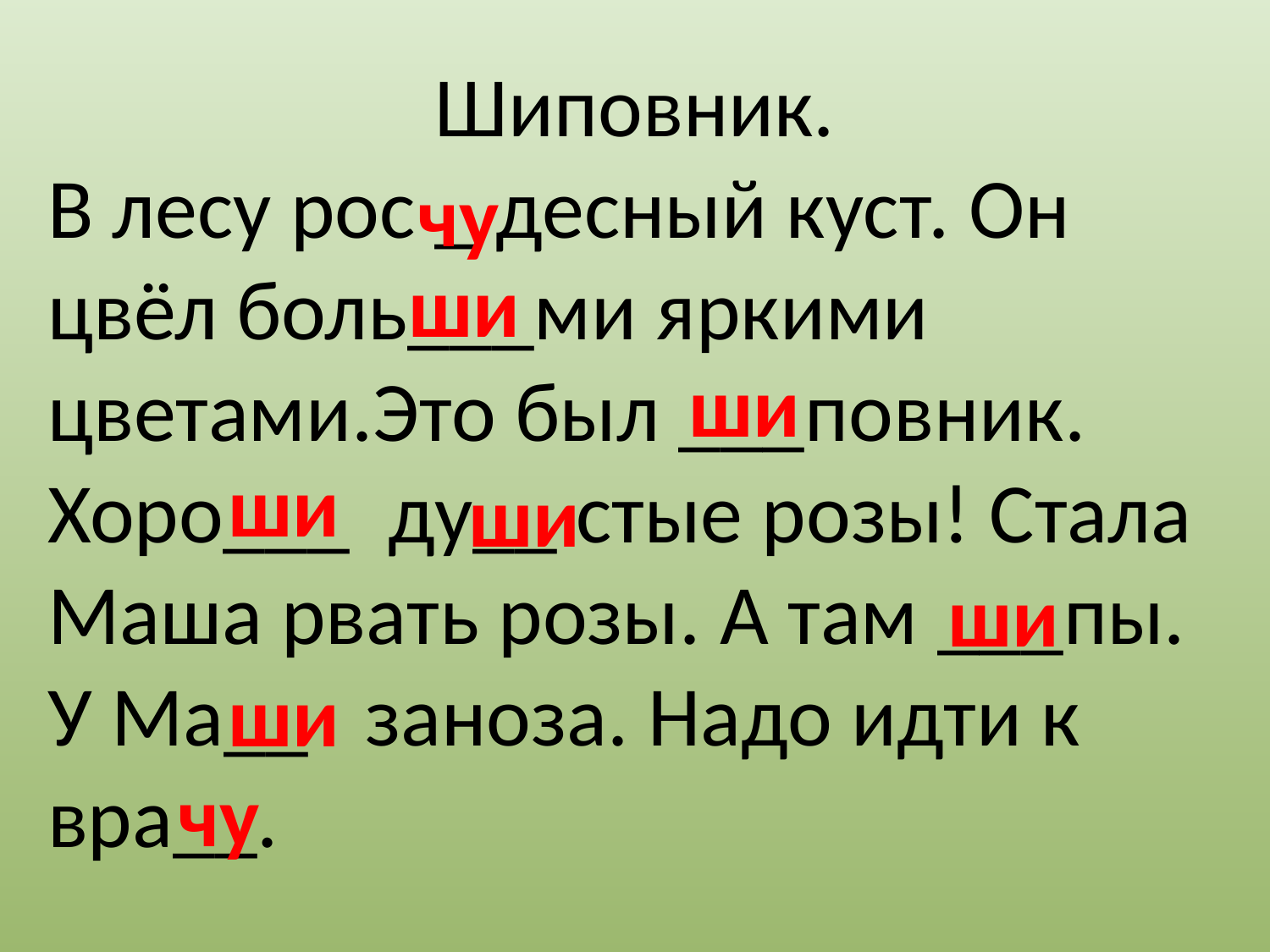

Шиповник.
В лесу рос _ десный куст. Он цвёл боль___ми яркими цветами.Это был ___повник. Хоро___  ду__ стые розы! Стала Маша рвать розы. А там ___пы. У Ма__   заноза. Надо идти к вра__.
чу
ши
ши
ши
ши
 ши
ши
чу